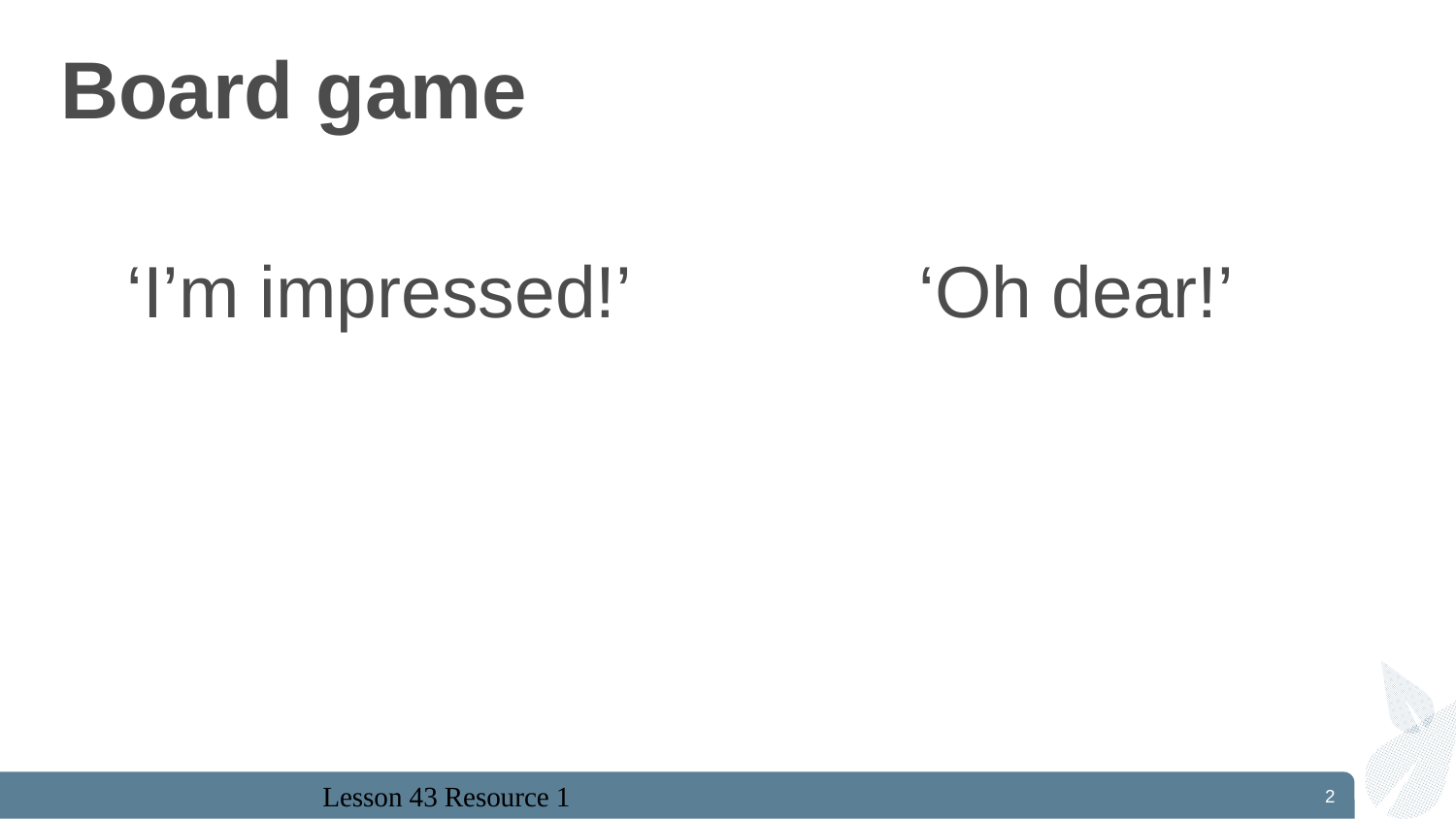

# Board game

‘I’m impressed!’

‘Oh dear!’
2
Lesson 43 Resource 1